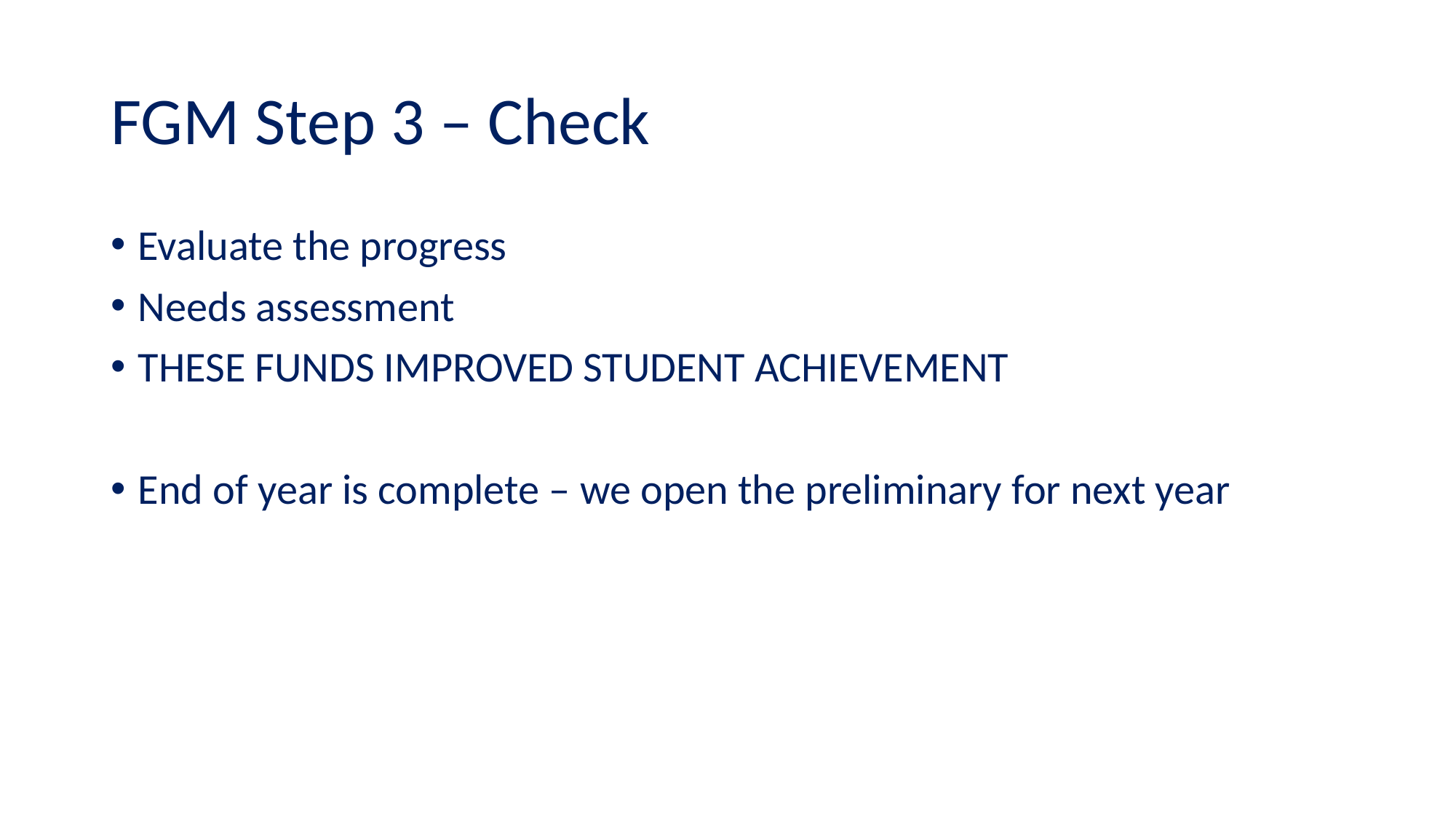

# FGM Step 3 – Check
Evaluate the progress
Needs assessment
THESE FUNDS IMPROVED STUDENT ACHIEVEMENT

End of year is complete – we open the preliminary for next year